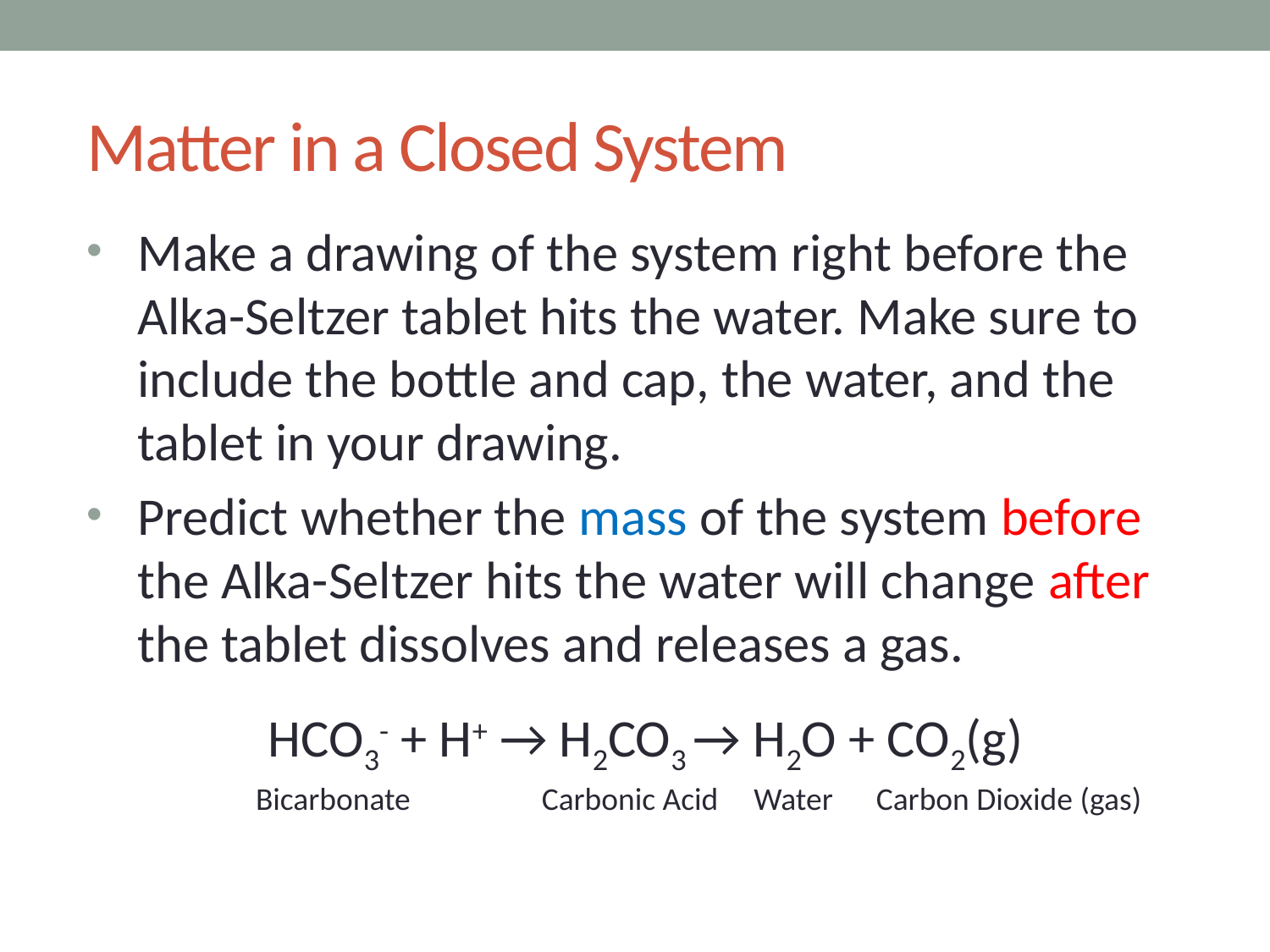

# Matter in a Closed System
Make a drawing of the system right before the Alka-Seltzer tablet hits the water. Make sure to include the bottle and cap, the water, and the tablet in your drawing.
Predict whether the mass of the system before the Alka-Seltzer hits the water will change after the tablet dissolves and releases a gas.
HCO3- + H+ → H2CO3 → H2O + CO2(g)

Bicarbonate
Carbonic Acid
Water
Carbon Dioxide (gas)